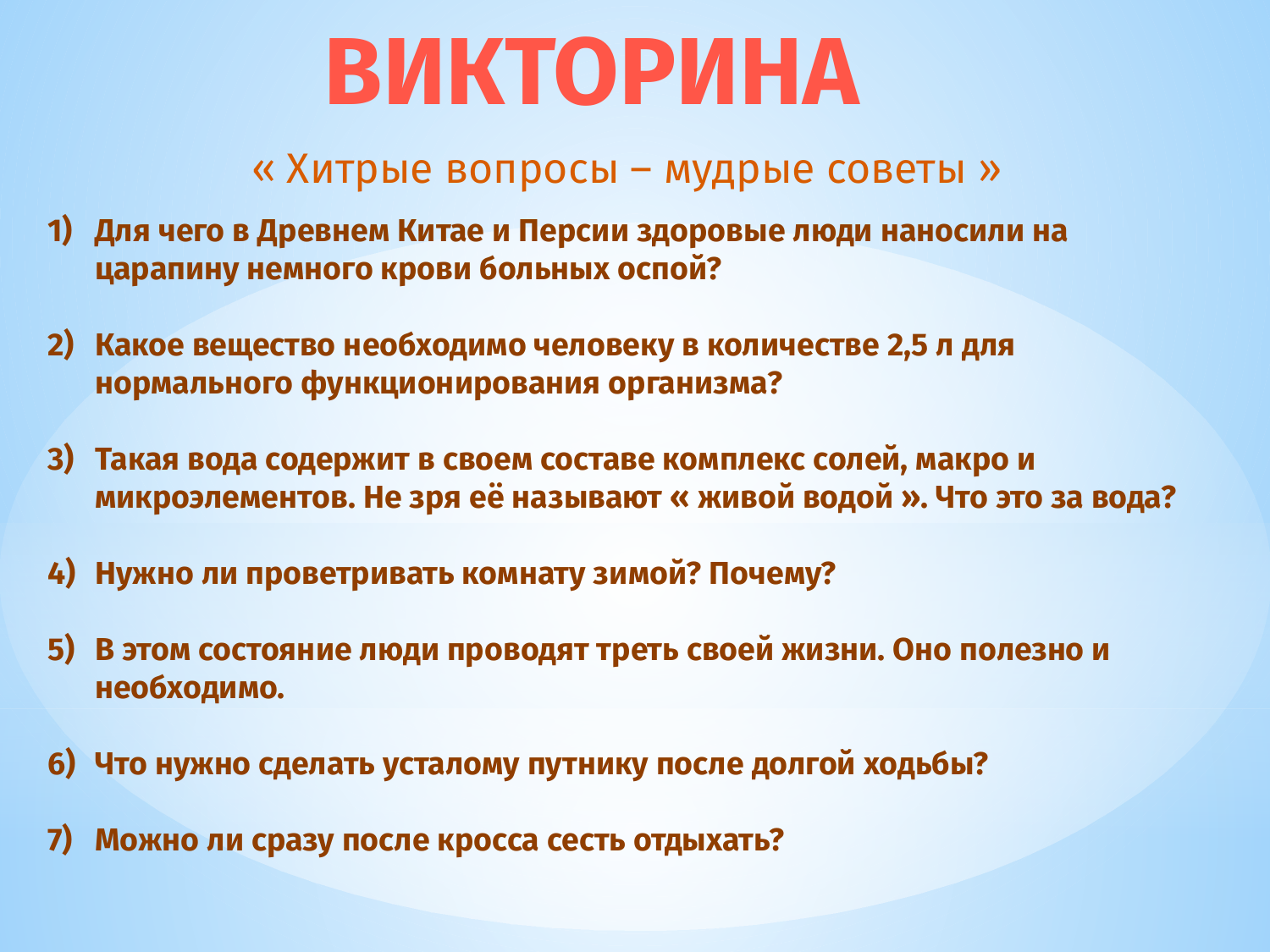

ВИКТОРИНА
« Хитрые вопросы – мудрые советы »
Для чего в Древнем Китае и Персии здоровые люди наносили на царапину немного крови больных оспой?

Какое вещество необходимо человеку в количестве 2,5 л для нормального функционирования организма?

Такая вода содержит в своем составе комплекс солей, макро и микроэлементов. Не зря её называют « живой водой ». Что это за вода?

Нужно ли проветривать комнату зимой? Почему?

В этом состояние люди проводят треть своей жизни. Оно полезно и необходимо.

Что нужно сделать усталому путнику после долгой ходьбы?

Можно ли сразу после кросса сесть отдыхать?